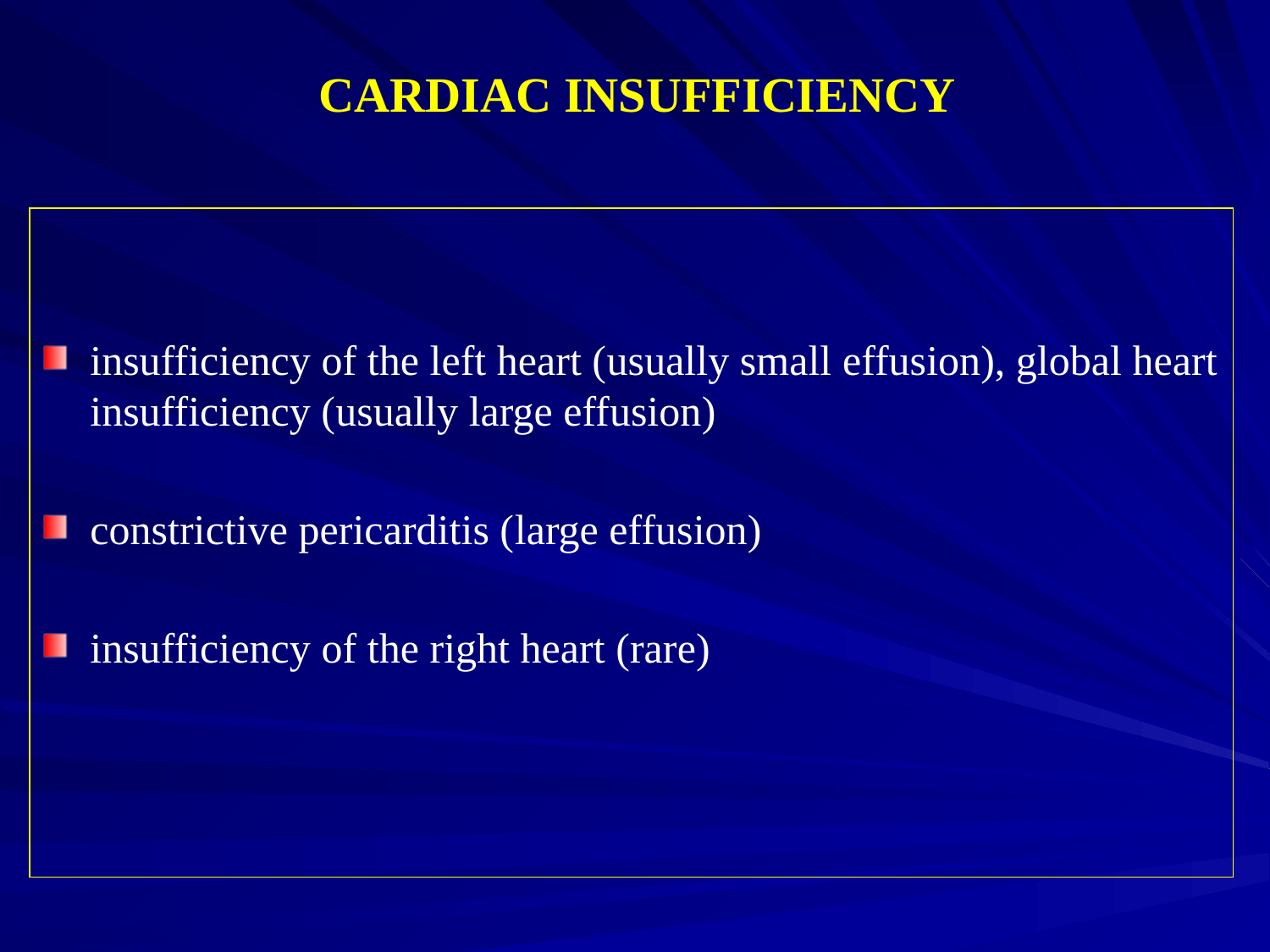

CARDIAC INSUFFICIENCY

insufficiency of the left heart (usually small effusion), global heart insufficiency (usually large effusion)

constrictive pericarditis (large effusion)

insufficiency of the right heart (rare)